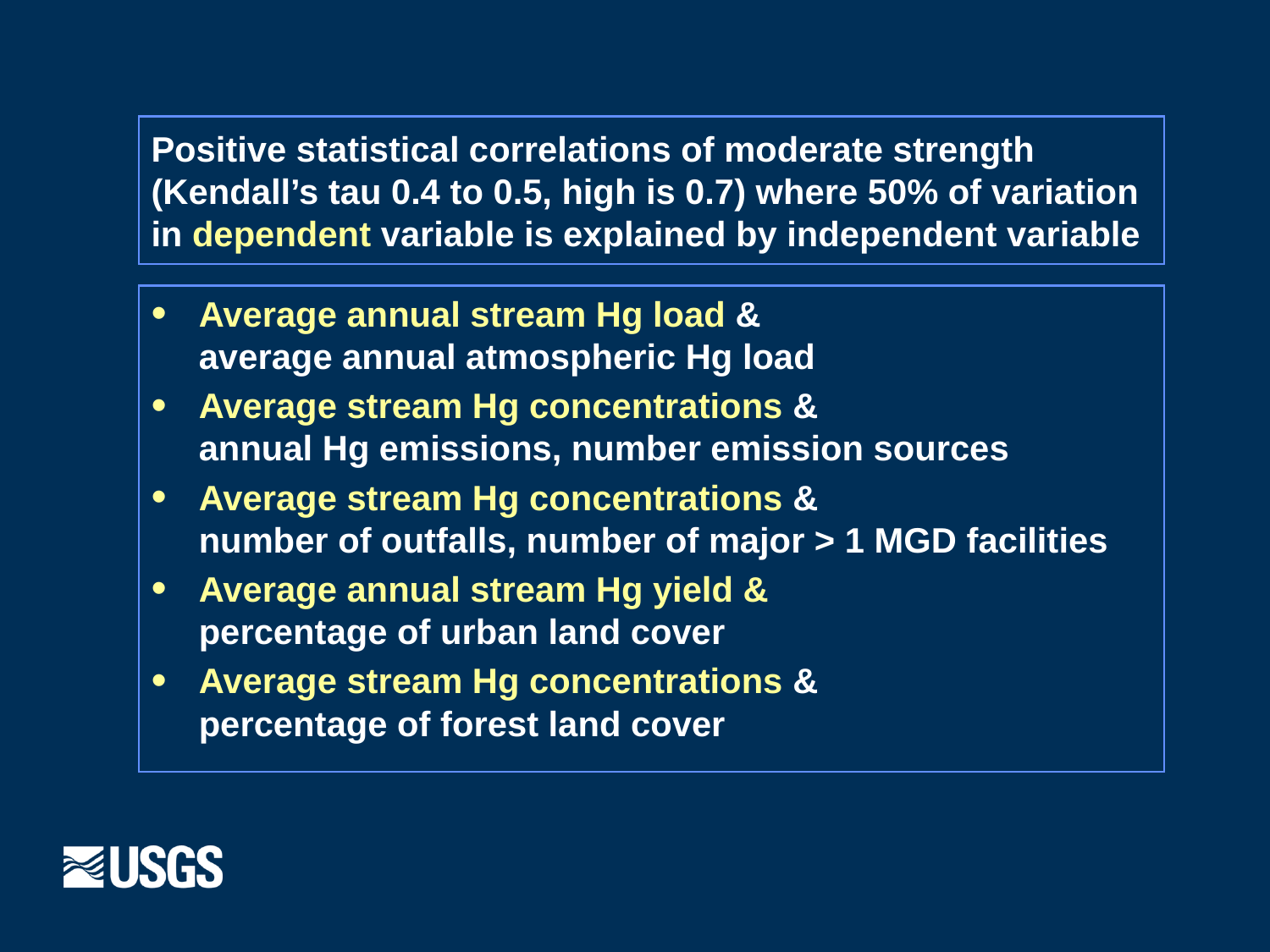

# Positive statistical correlations of moderate strength (Kendall’s tau 0.4 to 0.5, high is 0.7) where 50% of variation in dependent variable is explained by independent variable
Average annual stream Hg load &
average annual atmospheric Hg load
Average stream Hg concentrations &
annual Hg emissions, number emission sources
Average stream Hg concentrations &
number of outfalls, number of major > 1 MGD facilities
Average annual stream Hg yield &
percentage of urban land cover
Average stream Hg concentrations &
percentage of forest land cover